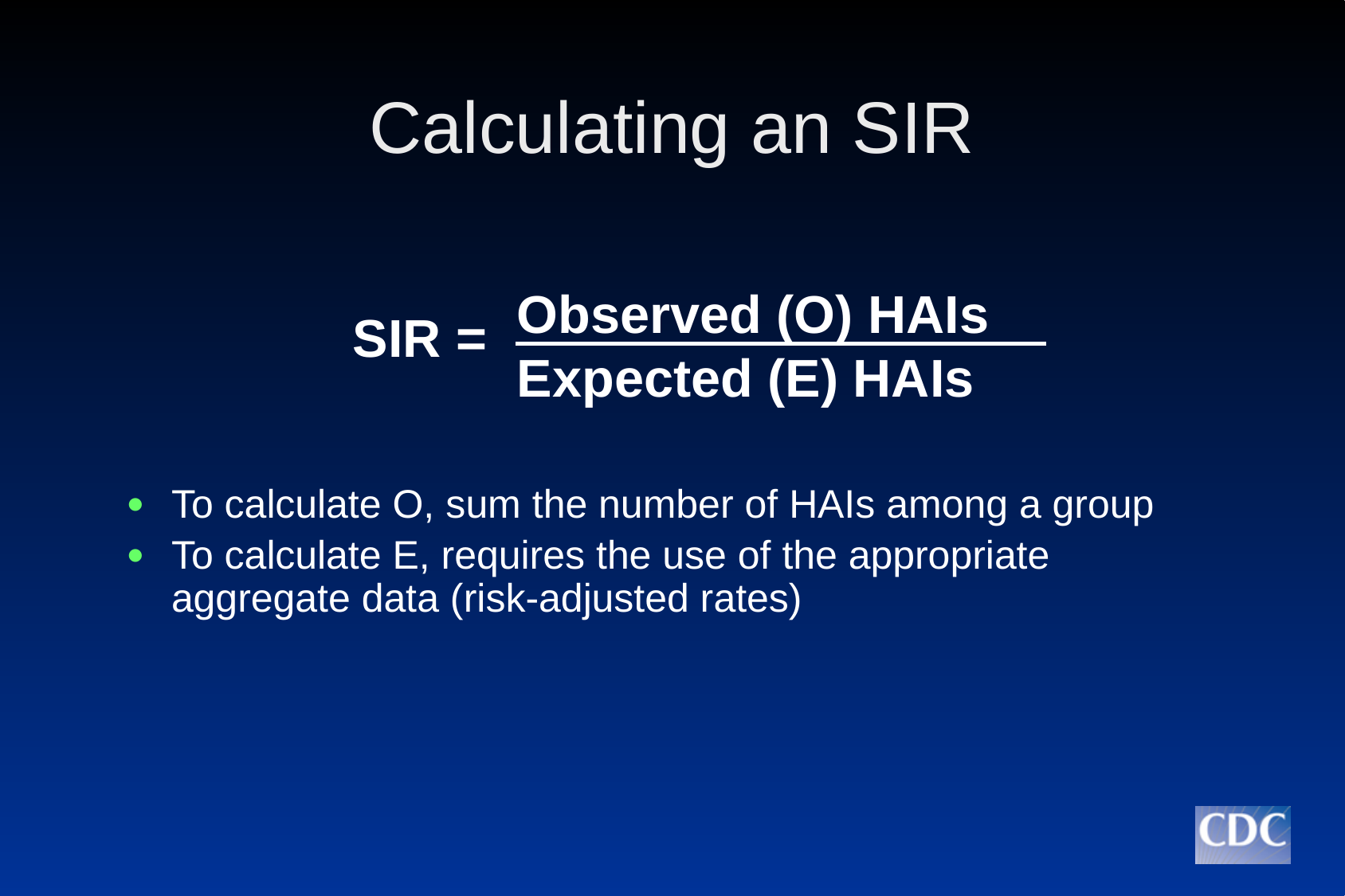

Calculating an SIR
Observed (O) HAIs
Expected (E) HAIs
SIR =

To calculate O, sum the number of HAIs among a group
To calculate E, requires the use of the appropriate aggregate data (risk-adjusted rates)